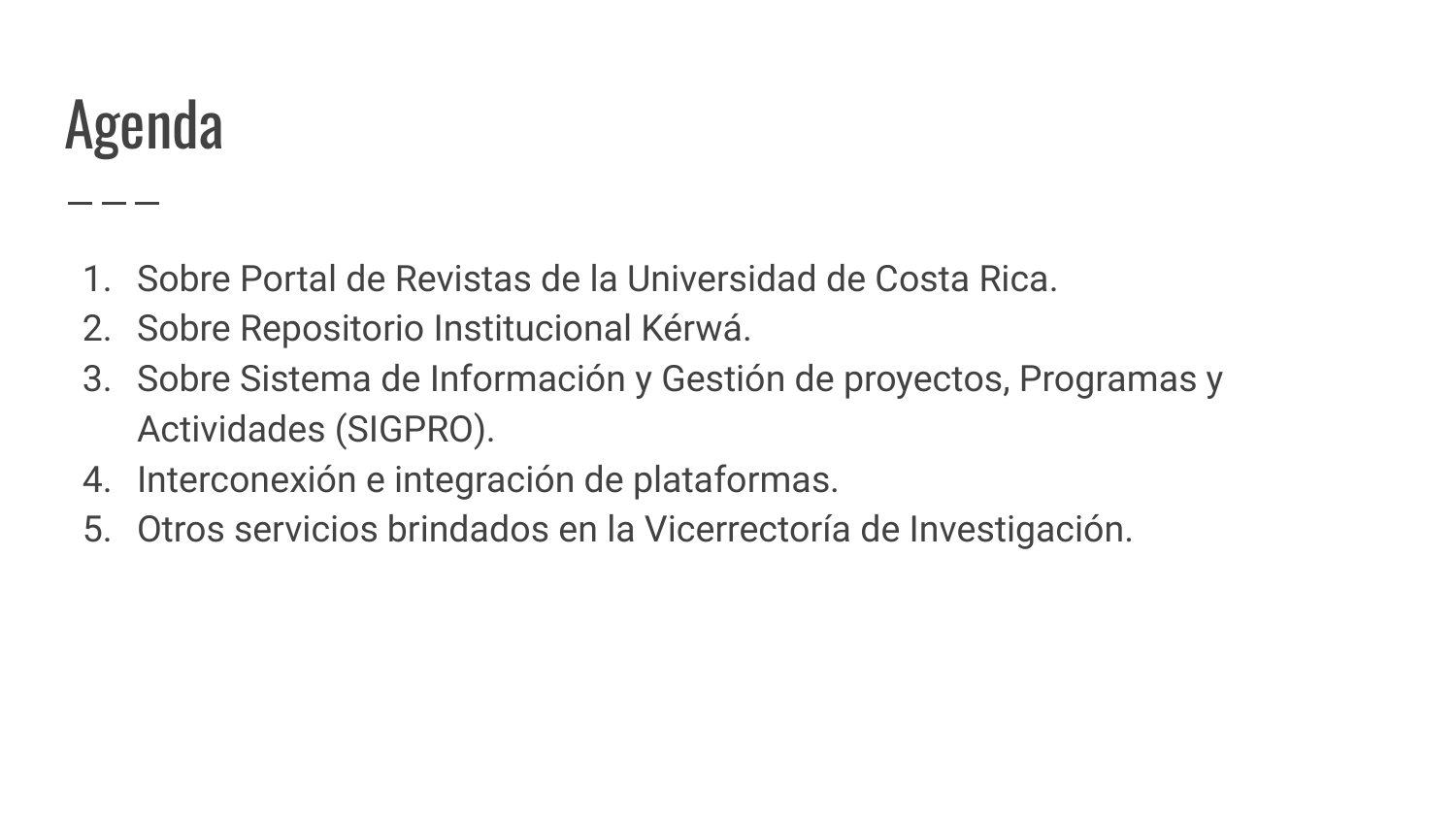

# Agenda
Sobre Portal de Revistas de la Universidad de Costa Rica.
Sobre Repositorio Institucional Kérwá.
Sobre Sistema de Información y Gestión de proyectos, Programas y Actividades (SIGPRO).
Interconexión e integración de plataformas.
Otros servicios brindados en la Vicerrectoría de Investigación.